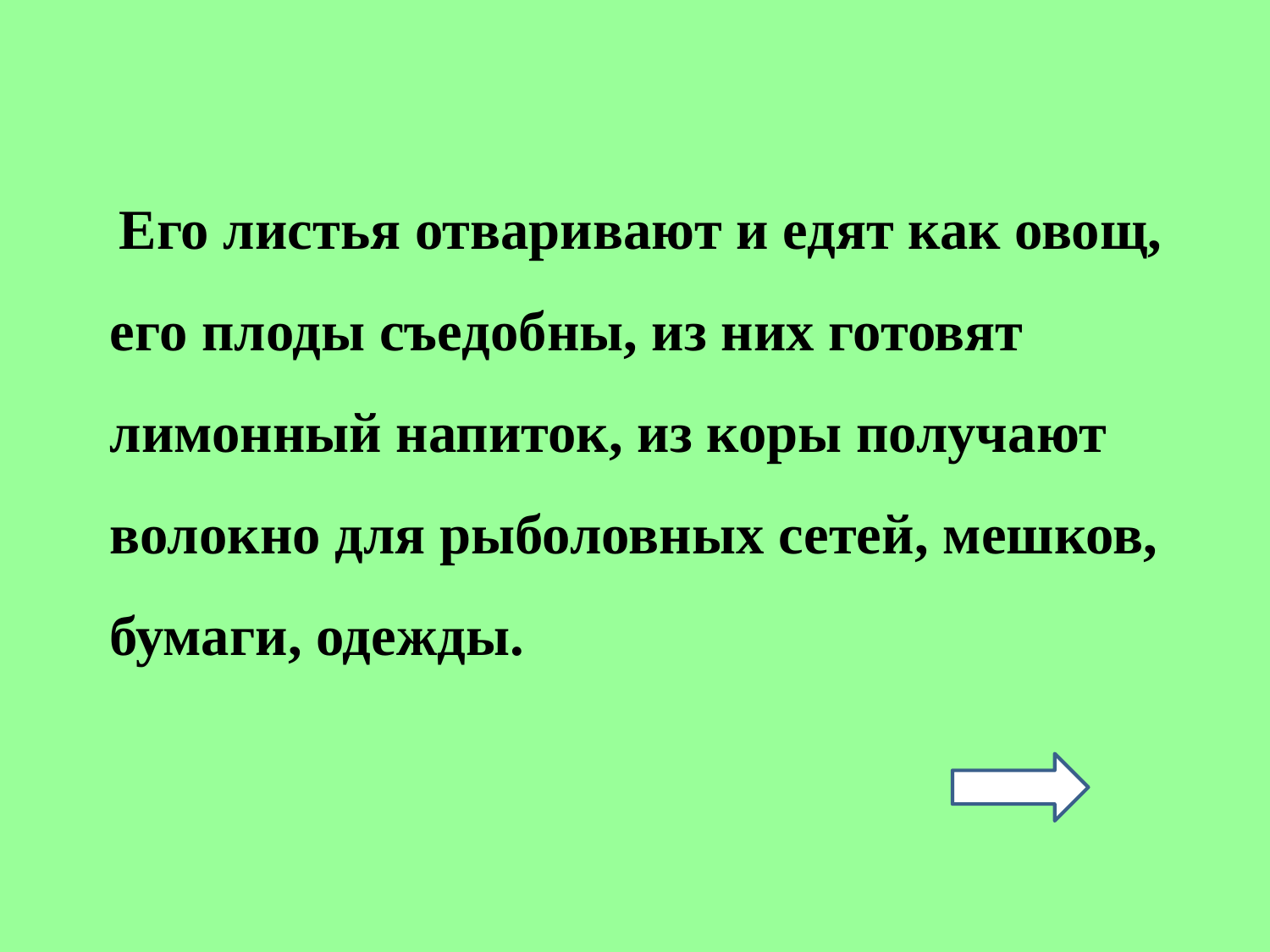

#

    Его листья отваривают и едят как овощ, его плоды съедобны, из них готовят лимонный напиток, из коры получают волокно для рыболовных сетей, мешков, бумаги, одежды.